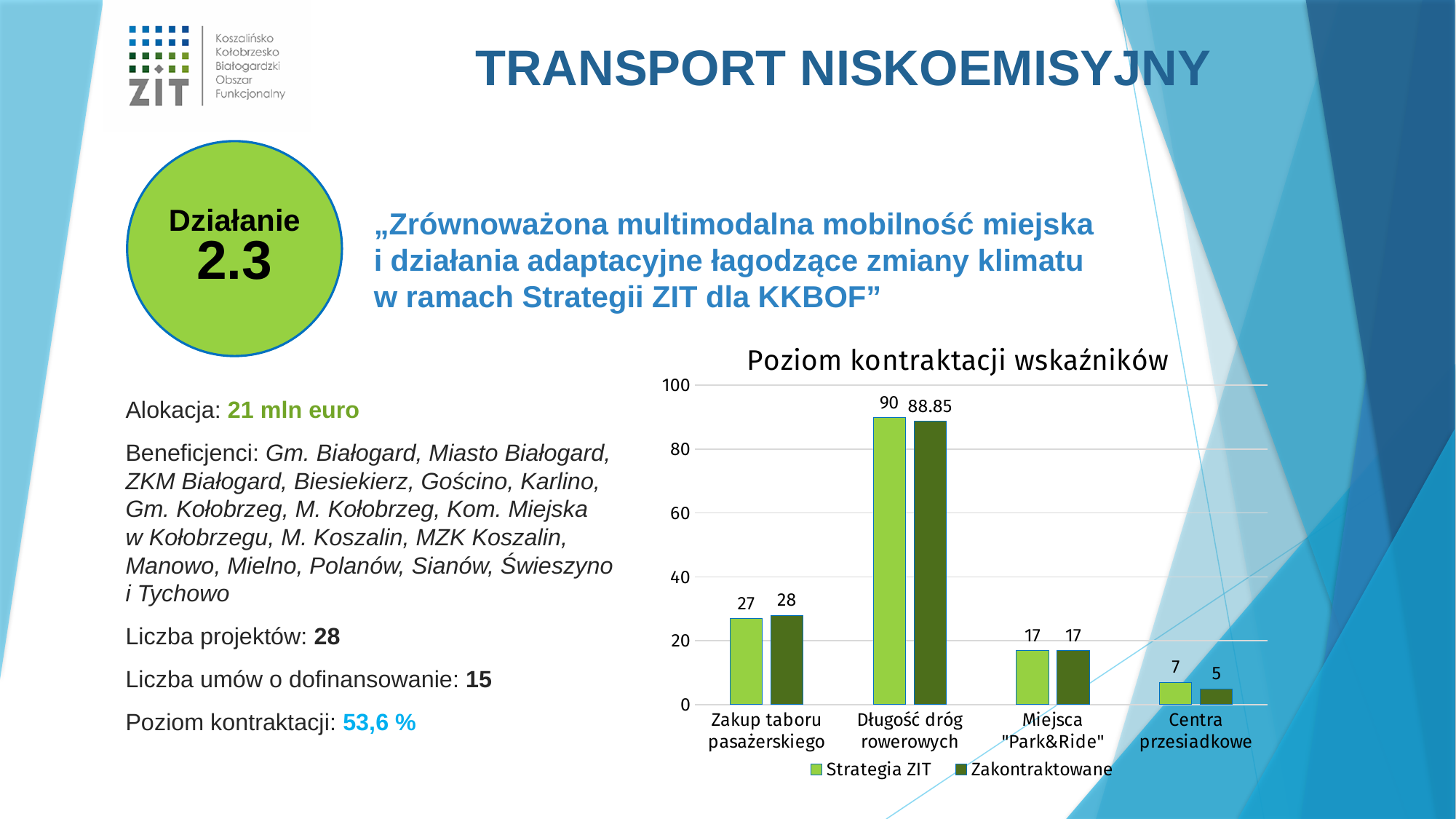

TRANSPORT NISKOEMISYJNY

Działanie 2.3
„Zrównoważona multimodalna mobilność miejska
i działania adaptacyjne łagodzące zmiany klimatu
w ramach Strategii ZIT dla KKBOF”

### Chart: Poziom kontraktacji wskaźników

| Category | Strategia ZIT | Zakontraktowane |
|---|---|---|
| Zakup taboru pasażerskiego | 27.0 | 28.0 |
| Długość dróg rowerowych | 90.0 | 88.85 |
| Miejsca "Park&Ride" | 17.0 | 17.0 |
| Centra przesiadkowe | 7.0 | 5.0 |
Alokacja: 21 mln euro
Beneficjenci: Gm. Białogard, Miasto Białogard, ZKM Białogard, Biesiekierz, Gościno, Karlino, Gm. Kołobrzeg, M. Kołobrzeg, Kom. Miejska
w Kołobrzegu, M. Koszalin, MZK Koszalin, Manowo, Mielno, Polanów, Sianów, Świeszyno
i Tychowo
Liczba projektów: 28
Liczba umów o dofinansowanie: 15
Poziom kontraktacji: 53,6 %